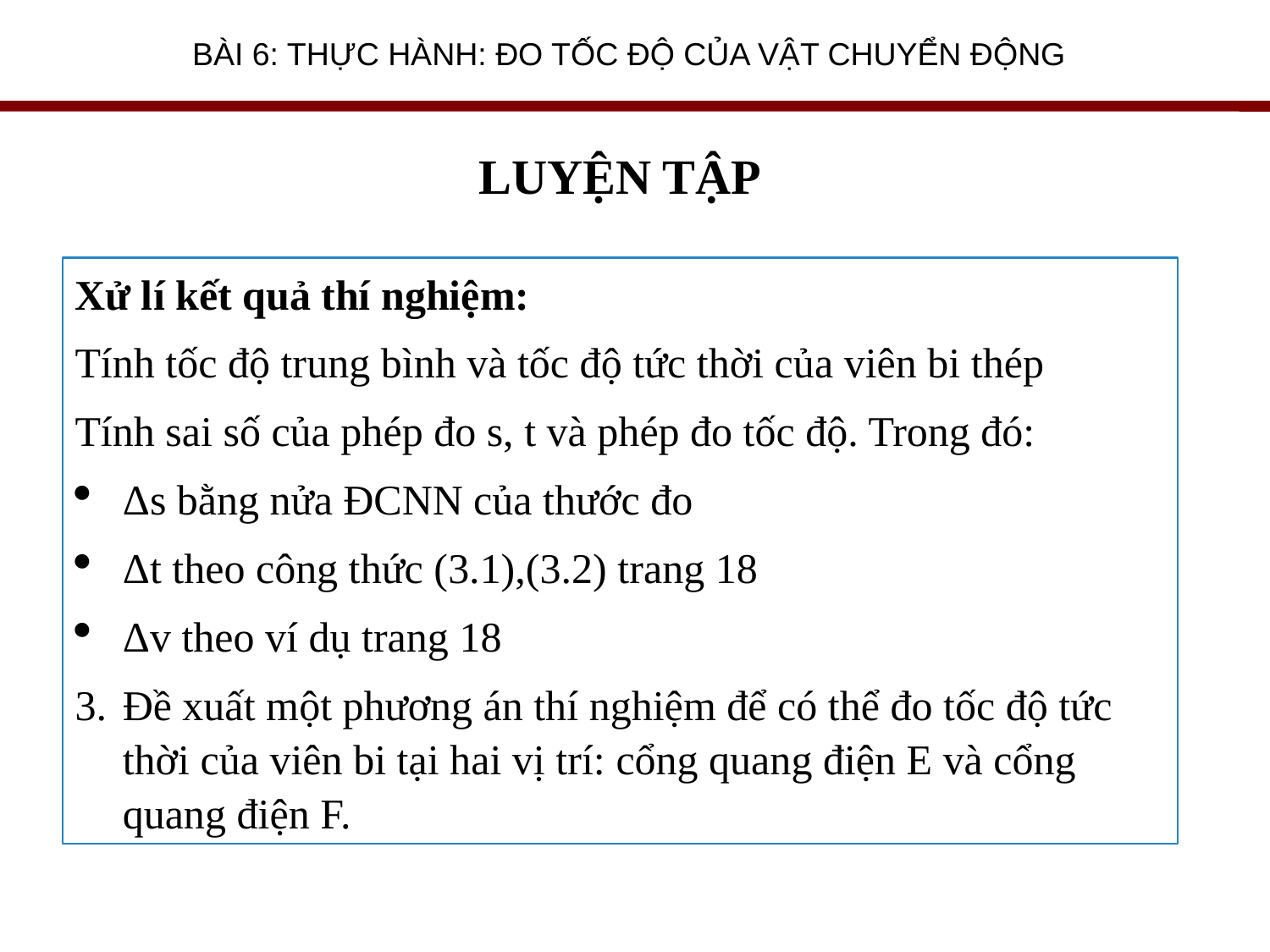

BÀI 6: THỰC HÀNH: ĐO TỐC ĐỘ CỦA VẬT CHUYỂN ĐỘNG

LUYỆN TẬP
Xử lí kết quả thí nghiệm:
Tính tốc độ trung bình và tốc độ tức thời của viên bi thép
Tính sai số của phép đo s, t và phép đo tốc độ. Trong đó:
Δs bằng nửa ĐCNN của thước đo
Δt theo công thức (3.1),(3.2) trang 18
Δv theo ví dụ trang 18
Đề xuất một phương án thí nghiệm để có thể đo tốc độ tức thời của viên bi tại hai vị trí: cổng quang điện E và cổng quang điện F.